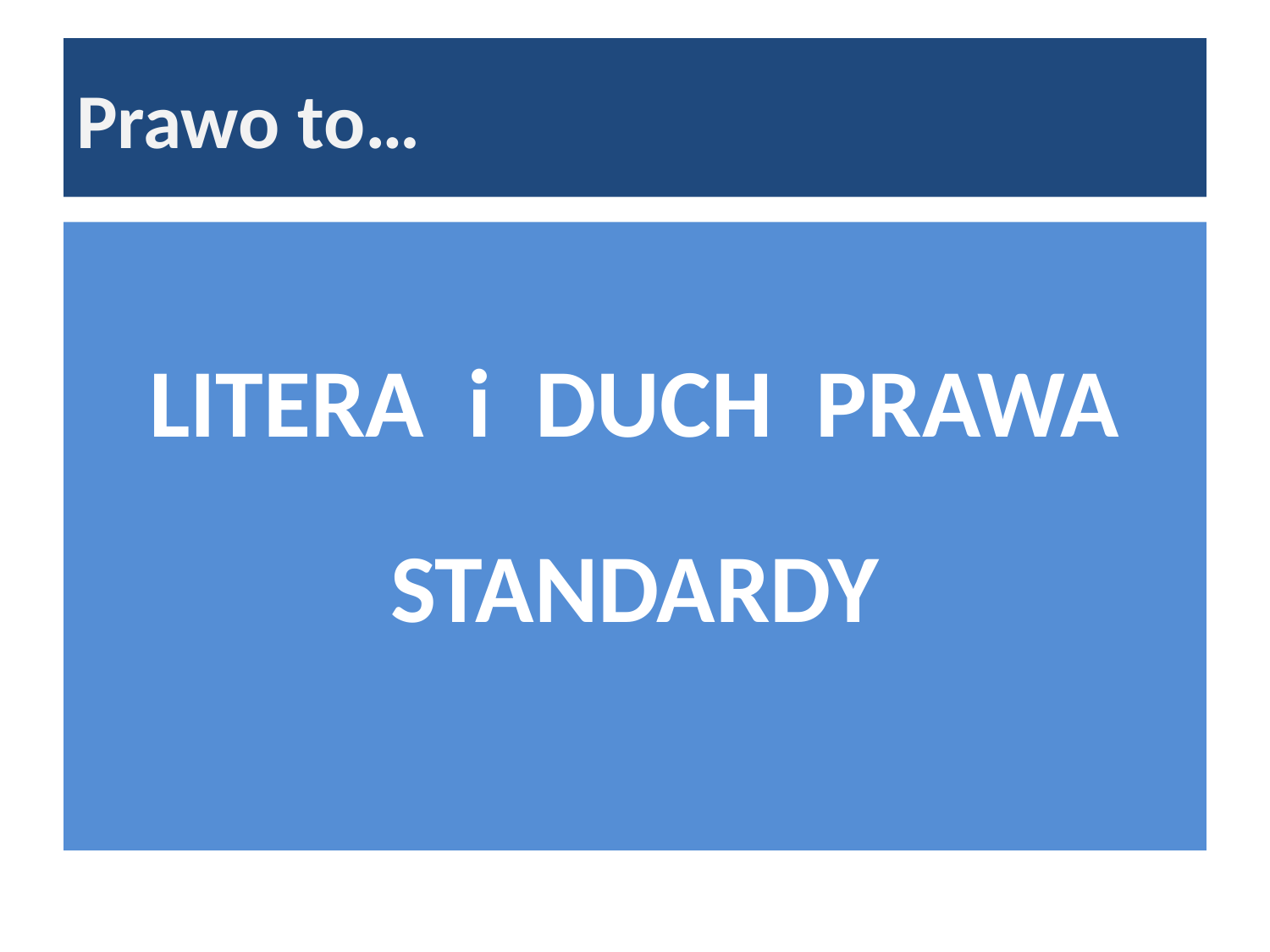

# Prawo to…

LITERA  i  DUCH  PRAWA

STANDARDY